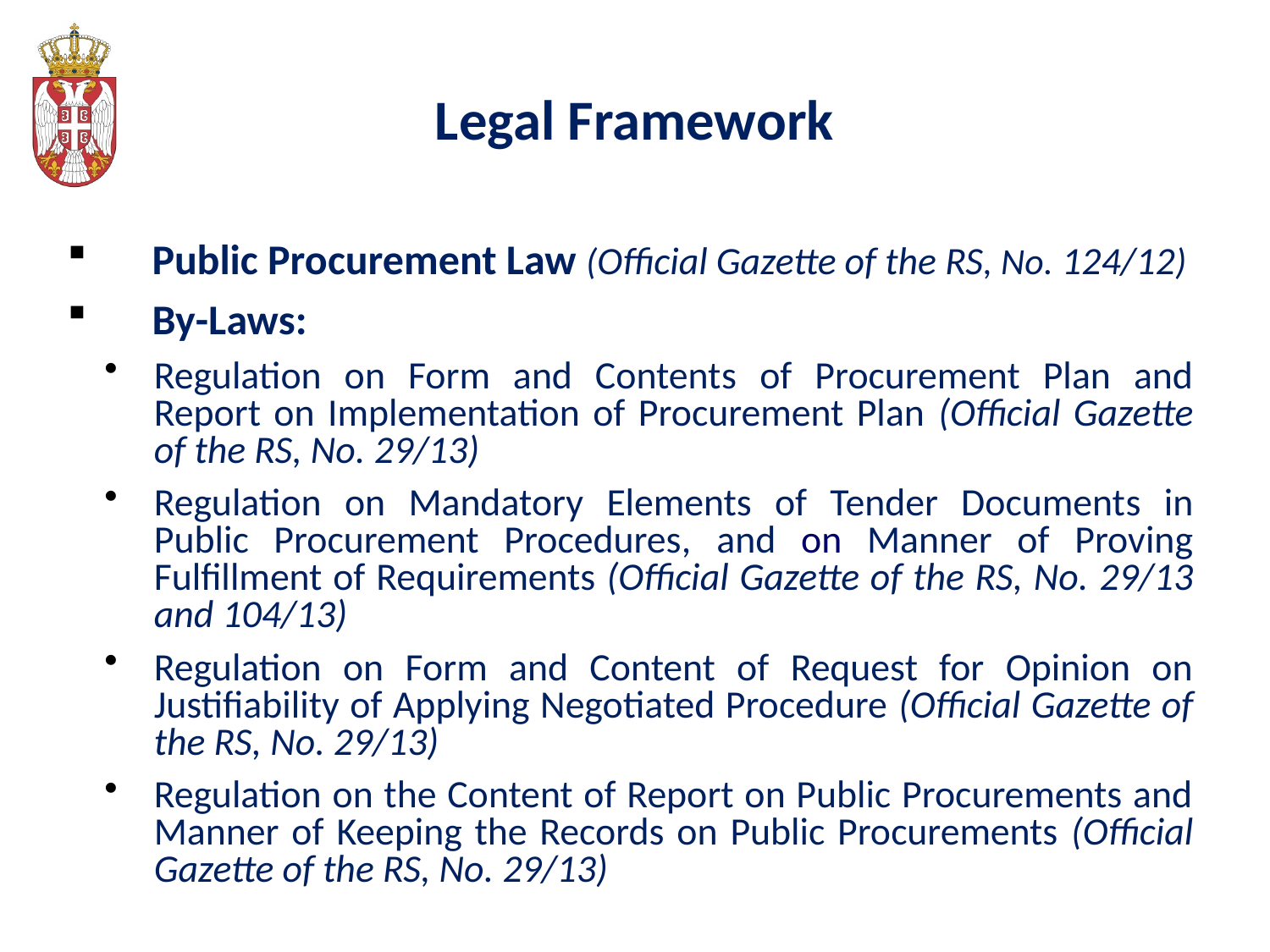

# Legal Framework
Public Procurement Law (Official Gazette of the RS, No. 124/12)
By-Laws:
Regulation on Form and Contents of Procurement Plan and Report on Implementation of Procurement Plan (Official Gazette of the RS, No. 29/13)
Regulation on Mandatory Elements of Tender Documents in Public Procurement Procedures, and on Manner of Proving Fulfillment of Requirements (Official Gazette of the RS, No. 29/13 and 104/13)
Regulation on Form and Content of Request for Opinion on Justifiability of Applying Negotiated Procedure (Official Gazette of the RS, No. 29/13)
Regulation on the Content of Report on Public Procurements and Manner of Keeping the Records on Public Procurements (Official Gazette of the RS, No. 29/13)